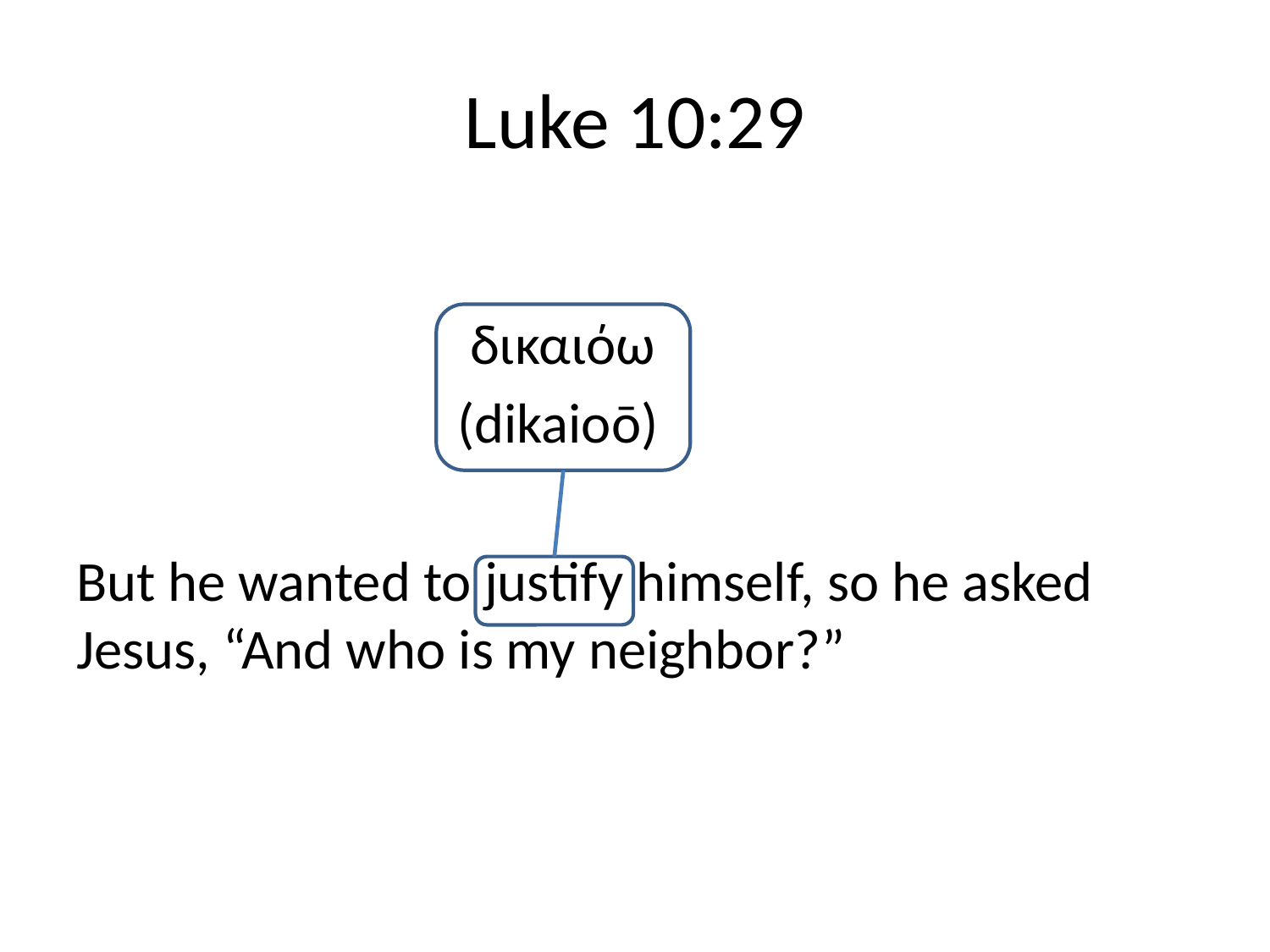

# Luke 10:29

			 δικαιόω
			(dikaioō)

But he wanted to justify himself, so he asked Jesus, “And who is my neighbor?”